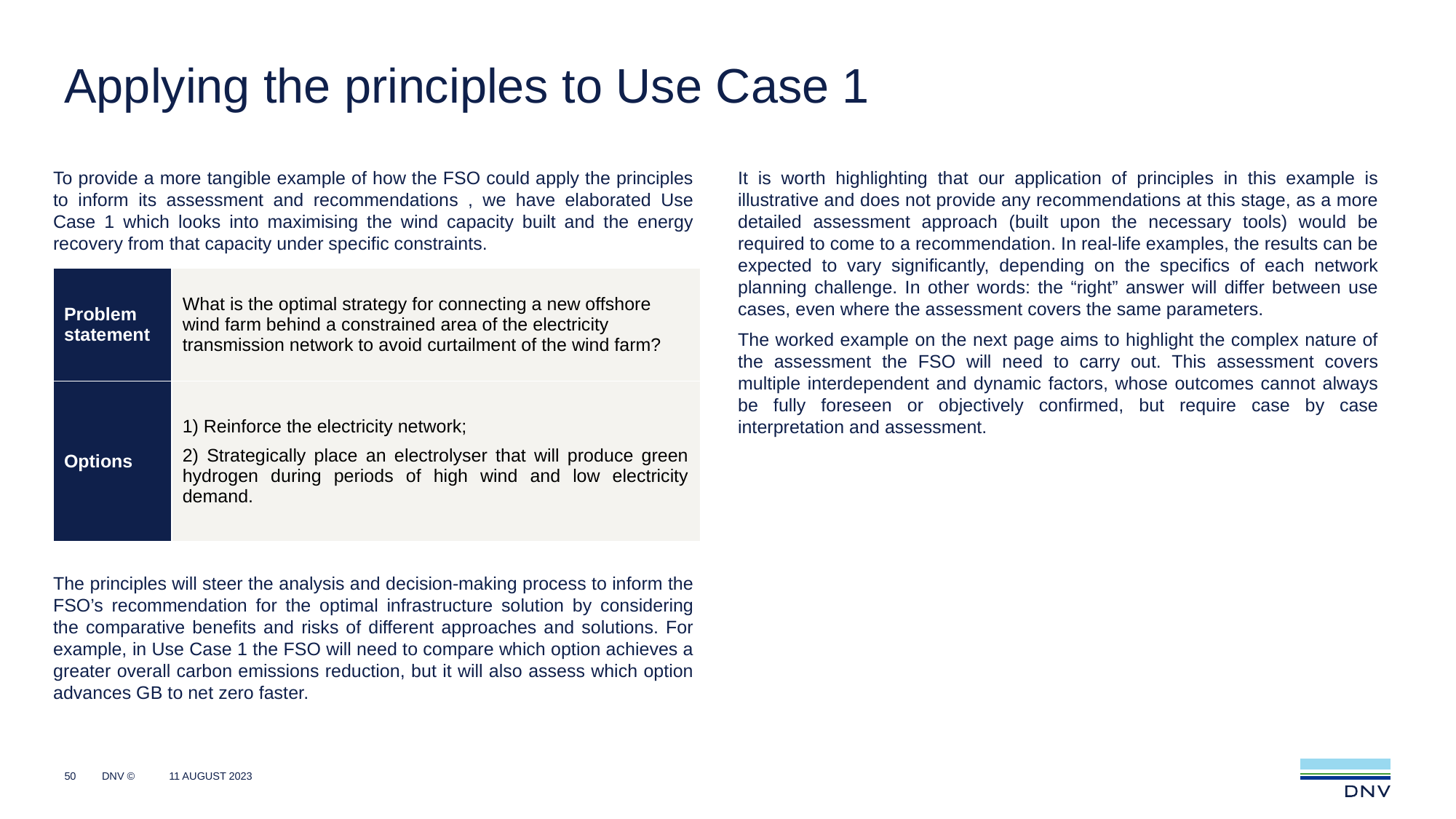

# Applying the principles to Use Case 1
To provide a more tangible example of how the FSO could apply the principles to inform its assessment and recommendations , we have elaborated Use Case 1 which looks into maximising the wind capacity built and the energy recovery from that capacity under specific constraints.

The principles will steer the analysis and decision-making process to inform the FSO’s recommendation for the optimal infrastructure solution by considering the comparative benefits and risks of different approaches and solutions. For example, in Use Case 1 the FSO will need to compare which option achieves a greater overall carbon emissions reduction, but it will also assess which option advances GB to net zero faster.
It is worth highlighting that our application of principles in this example is illustrative and does not provide any recommendations at this stage, as a more detailed assessment approach (built upon the necessary tools) would be required to come to a recommendation. In real-life examples, the results can be expected to vary significantly, depending on the specifics of each network planning challenge. In other words: the “right” answer will differ between use cases, even where the assessment covers the same parameters.
The worked example on the next page aims to highlight the complex nature of the assessment the FSO will need to carry out. This assessment covers multiple interdependent and dynamic factors, whose outcomes cannot always be fully foreseen or objectively confirmed, but require case by case interpretation and assessment.
| Problem statement | What is the optimal strategy for connecting a new offshore wind farm behind a constrained area of the electricity transmission network to avoid curtailment of the wind farm? |
| --- | --- |
| Options | 1) Reinforce the electricity network; 2) Strategically place an electrolyser that will produce green hydrogen during periods of high wind and low electricity demand. |
50
23 January 2024